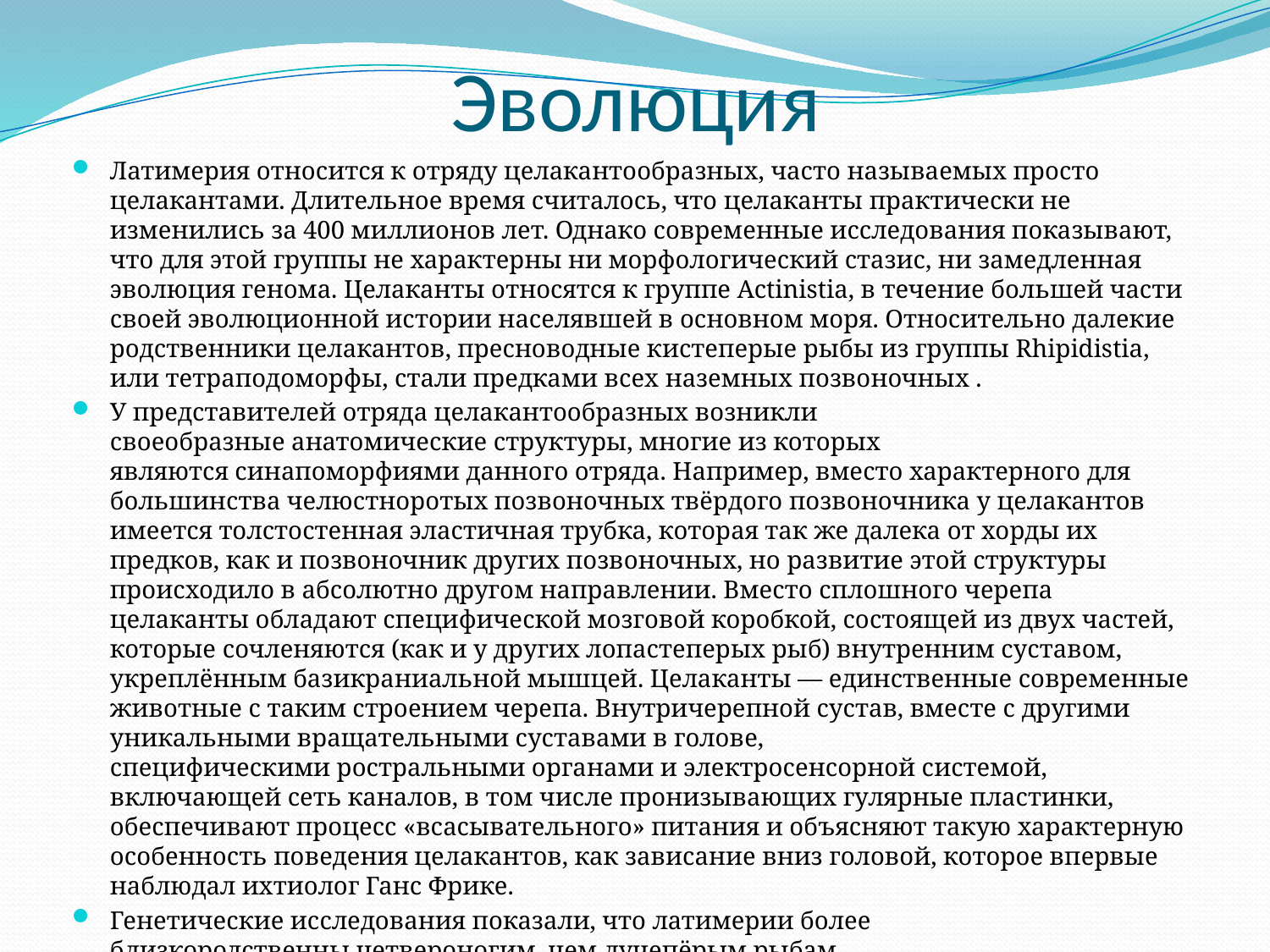

# Эволюция
Латимерия относится к отряду целакантообразных, часто называемых просто целакантами. Длительное время считалось, что целаканты практически не изменились за 400 миллионов лет. Однако современные исследования показывают, что для этой группы не характерны ни морфологический стазис, ни замедленная эволюция генома. Целаканты относятся к группе Actinistia, в течение большей части своей эволюционной истории населявшей в основном моря. Относительно далекие родственники целакантов, пресноводные кистеперые рыбы из группы Rhipidistia, или тетраподоморфы, стали предками всех наземных позвоночных .
У представителей отряда целакантообразных возникли своеобразные анатомические структуры, многие из которых являются синапоморфиями данного отряда. Например, вместо характерного для большинства челюстноротых позвоночных твёрдого позвоночника у целакантов имеется толстостенная эластичная трубка, которая так же далека от хорды их предков, как и позвоночник других позвоночных, но развитие этой структуры происходило в абсолютно другом направлении. Вместо сплошного черепа целаканты обладают специфической мозговой коробкой, состоящей из двух частей, которые сочленяются (как и у других лопастеперых рыб) внутренним суставом, укреплённым базикраниальной мышцей. Целаканты — единственные современные животные с таким строением черепа. Внутричерепной сустав, вместе с другими уникальными вращательными суставами в голове, специфическими ростральными органами и электросенсорной системой, включающей сеть каналов, в том числе пронизывающих гулярные пластинки, обеспечивают процесс «всасывательного» питания и объясняют такую характерную особенность поведения целакантов, как зависание вниз головой, которое впервые наблюдал ихтиолог Ганс Фрике.
Генетические исследования показали, что латимерии более близкородственны четвероногим, чем лучепёрым рыбам.